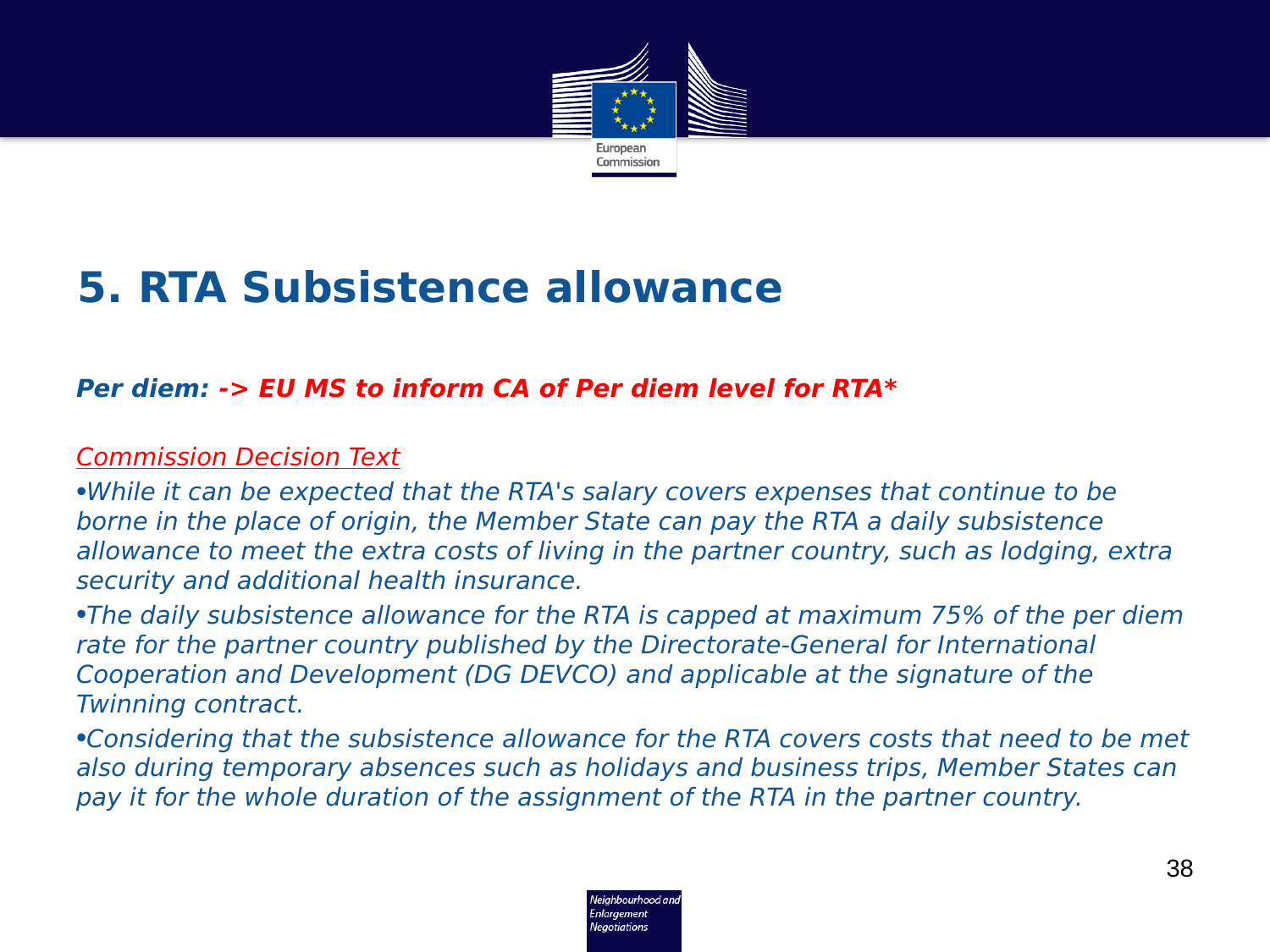

# 5. RTA Subsistence allowance
Per diem: -> EU MS to inform CA of Per diem level for RTA*

Commission Decision Text
While it can be expected that the RTA's salary covers expenses that continue to be borne in the place of origin, the Member State can pay the RTA a daily subsistence allowance to meet the extra costs of living in the partner country, such as lodging, extra security and additional health insurance.
The daily subsistence allowance for the RTA is capped at maximum 75% of the per diem rate for the partner country published by the Directorate-General for International Cooperation and Development (DG DEVCO) and applicable at the signature of the Twinning contract.
Considering that the subsistence allowance for the RTA covers costs that need to be met also during temporary absences such as holidays and business trips, Member States can pay it for the whole duration of the assignment of the RTA in the partner country.

38